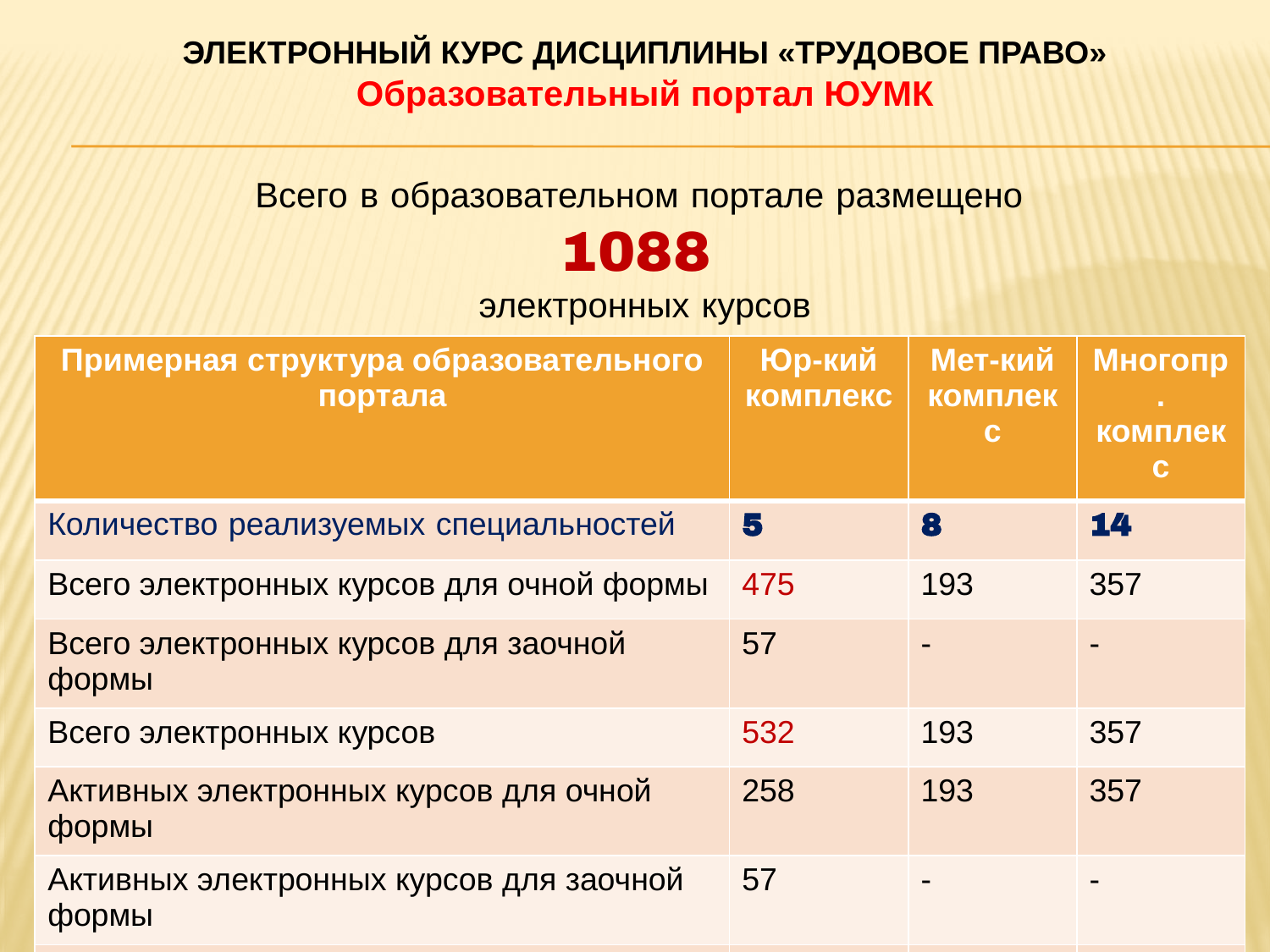

ЭЛЕКТРОННЫЙ КУРС ДИСЦИПЛИНЫ «ТРУДОВОЕ ПРАВО»
Образовательный портал ЮУМК
Всего в образовательном портале размещено
1088
электронных курсов
| Примерная структура образовательного портала | Юр-кий комплекс | Мет-кий комплекс | Многопр. комплекс |
| --- | --- | --- | --- |
| Количество реализуемых специальностей | 5 | 8 | 14 |
| Всего электронных курсов для очной формы | 475 | 193 | 357 |
| Всего электронных курсов для заочной формы | 57 | - | - |
| Всего электронных курсов | 532 | 193 | 357 |
| Активных электронных курсов для очной формы | 258 | 193 | 357 |
| Активных электронных курсов для заочной формы | 57 | - | - |
| Неактивных курсов, подлежащих удалению | 217 | - | - |